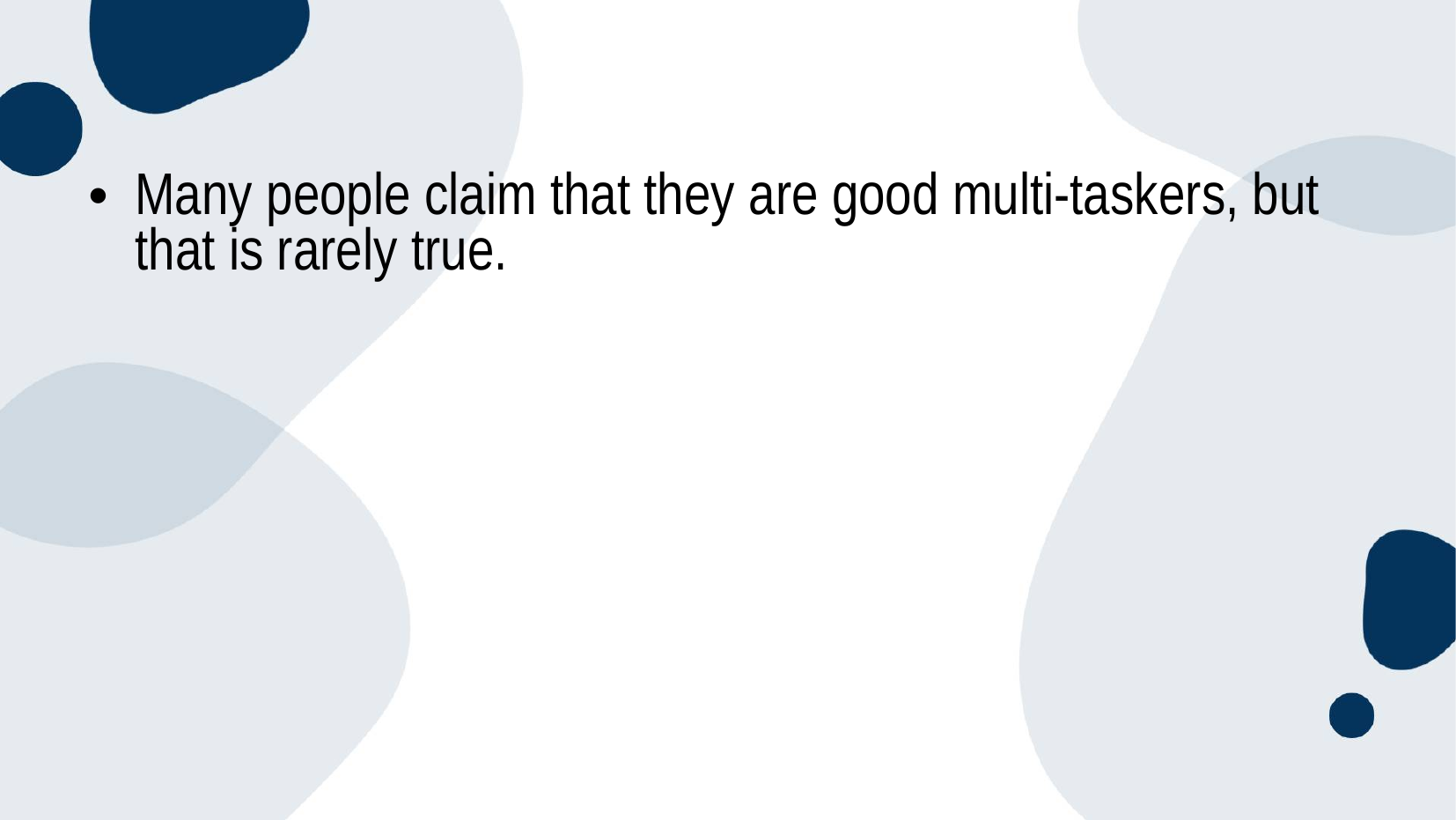

Many people claim that they are good multi-taskers, but that is rarely true.